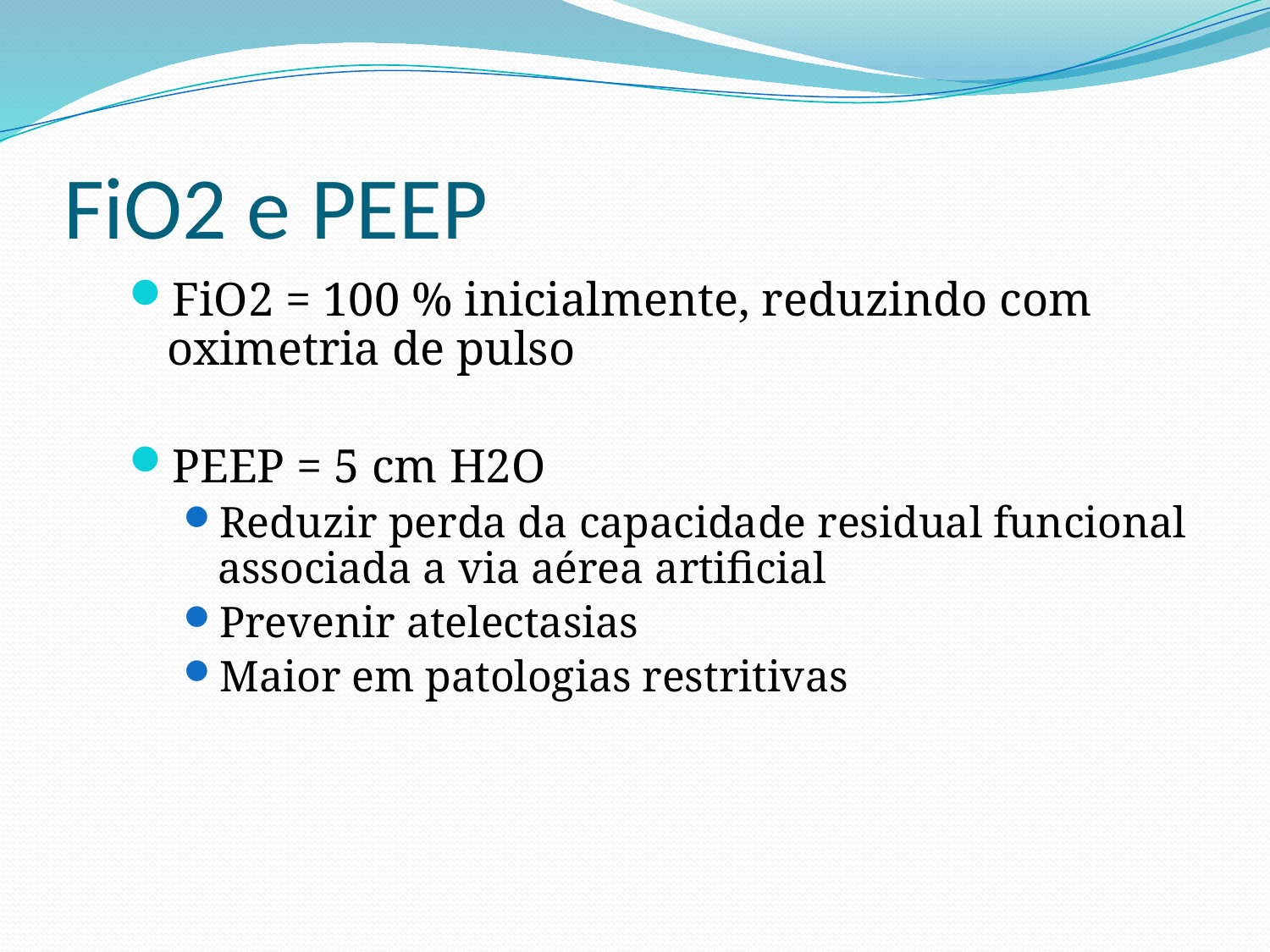

# FiO2 e PEEP
FiO2 = 100 % inicialmente, reduzindo com oximetria de pulso

PEEP = 5 cm H2O
Reduzir perda da capacidade residual funcional associada a via aérea artificial
Prevenir atelectasias
Maior em patologias restritivas